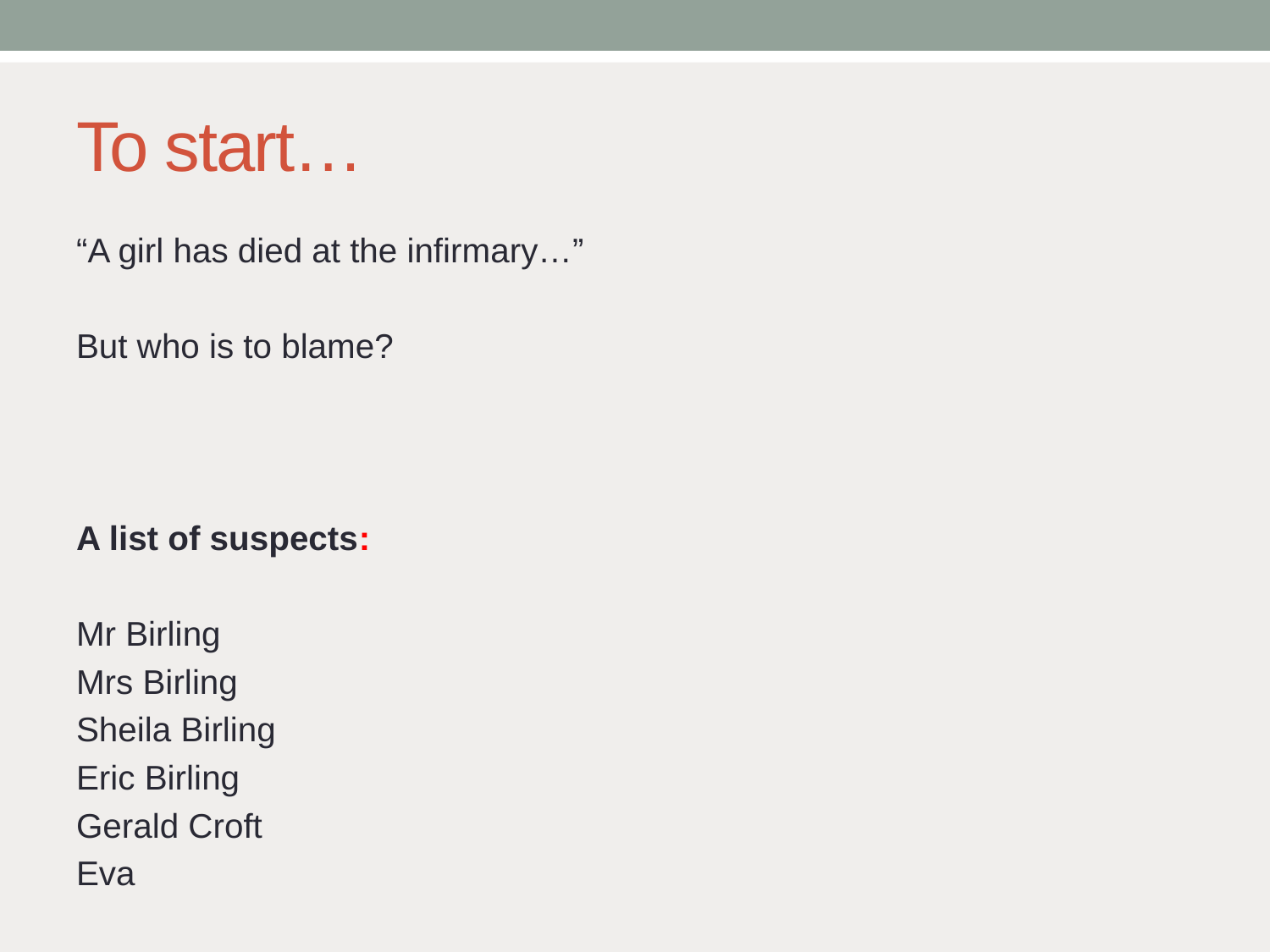

# To start…
“A girl has died at the infirmary…”

But who is to blame?

A list of suspects:

Mr Birling
Mrs Birling
Sheila Birling
Eric Birling
Gerald Croft
Eva